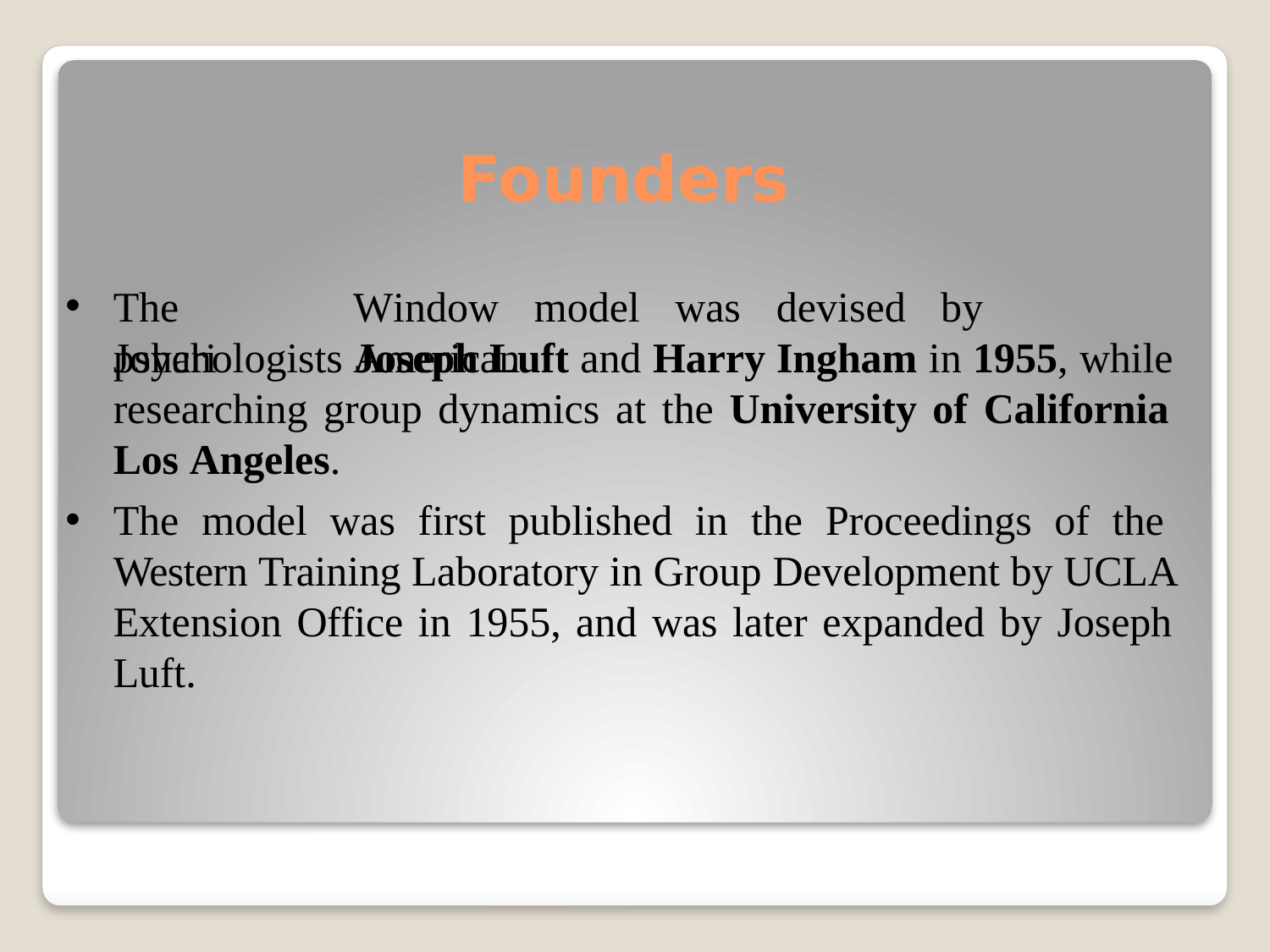

# Founders
The	Johari
Window	model	was	devised	by	American
psychologists Joseph Luft and Harry Ingham in 1955, while  researching group dynamics at the University of California  Los Angeles.
The model was first published in the Proceedings of the  Western Training Laboratory in Group Development by UCLA  Extension Office in 1955, and was later expanded by Joseph  Luft.